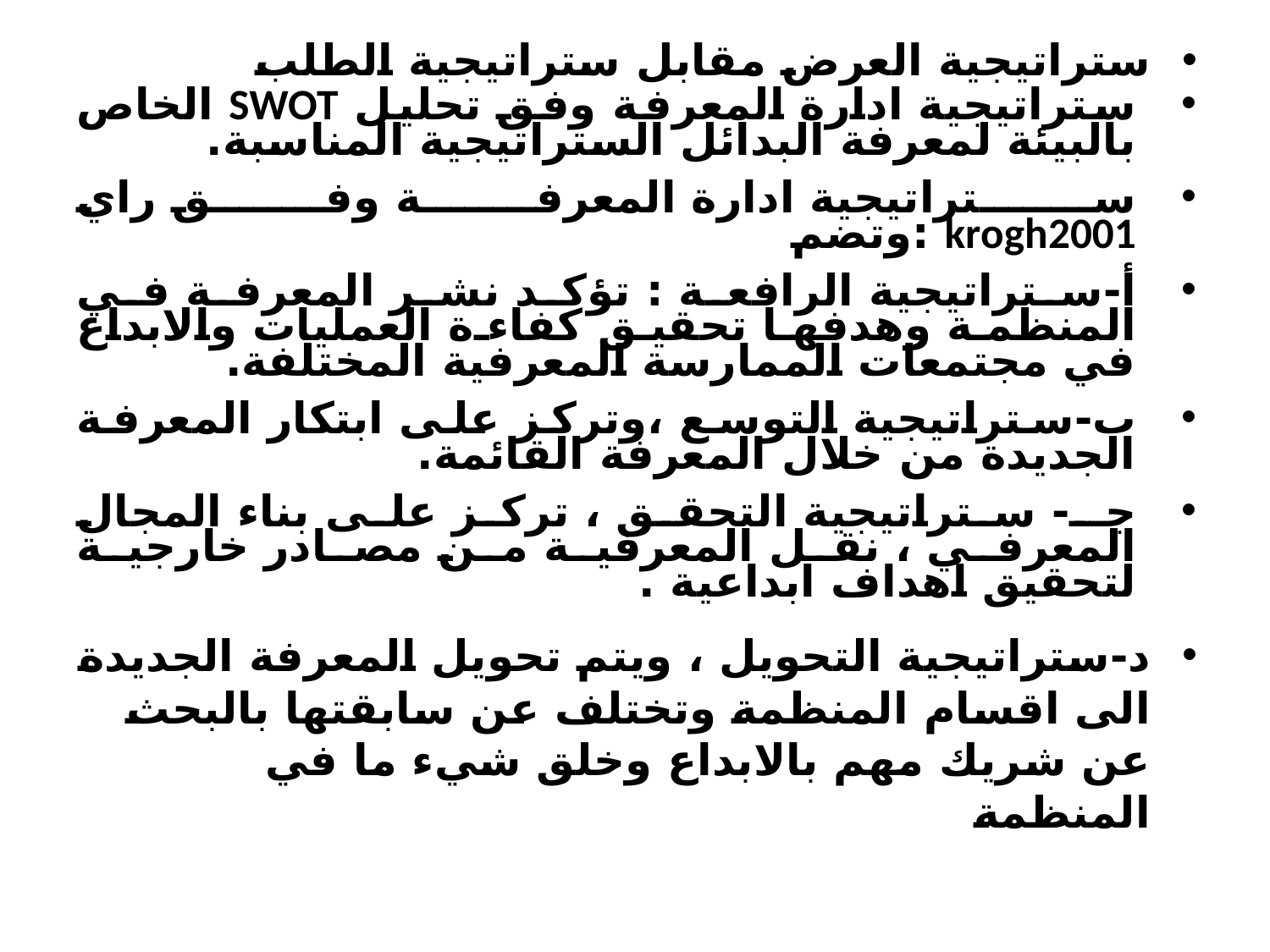

ستراتيجية العرض مقابل ستراتيجية الطلب
ستراتيجية ادارة المعرفة وفق تحليل SWOT الخاص بالبيئة لمعرفة البدائل الستراتيجية المناسبة.
ستراتيجية ادارة المعرفة وفق راي krogh2001 :وتضم
أ-ستراتيجية الرافعة : تؤكد نشر المعرفة في المنظمة وهدفها تحقيق كفاءة العمليات والابداع في مجتمعات الممارسة المعرفية المختلفة.
ب-ستراتيجية التوسع ،وتركز على ابتكار المعرفة الجديدة من خلال المعرفة القائمة.
جـ- ستراتيجية التحقق ، تركز على بناء المجال المعرفي ، نقل المعرفية من مصادر خارجية لتحقيق اهداف ابداعية .
د-ستراتيجية التحويل ، ويتم تحويل المعرفة الجديدة الى اقسام المنظمة وتختلف عن سابقتها بالبحث عن شريك مهم بالابداع وخلق شيء ما في المنظمة